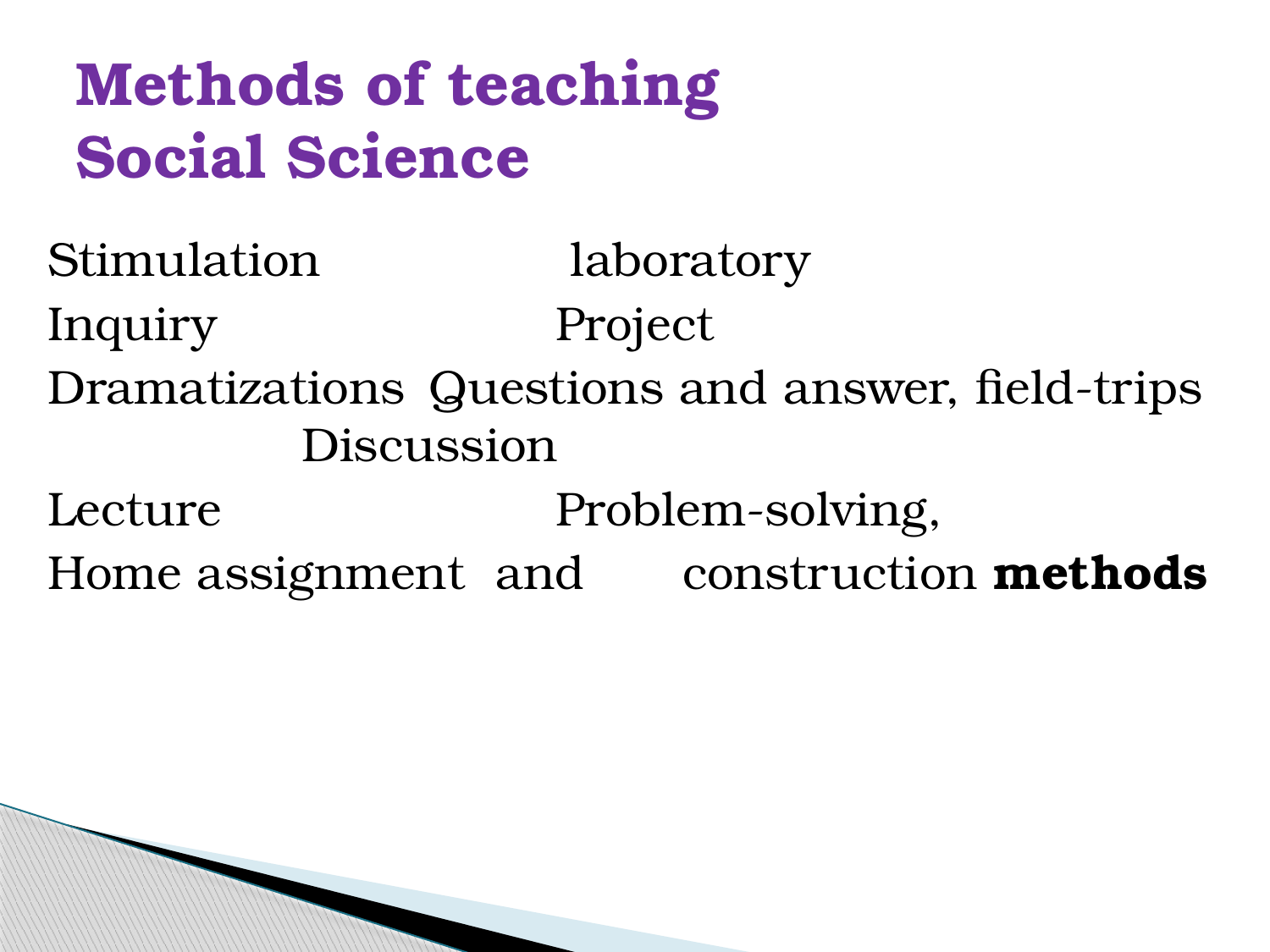

# Methods of teaching Social Science
Stimulation		 laboratory
Inquiry 			Project
Dramatizations	Questions and answer, field-trips		Discussion
Lecture			Problem-solving,
Home assignment  and 	construction methods